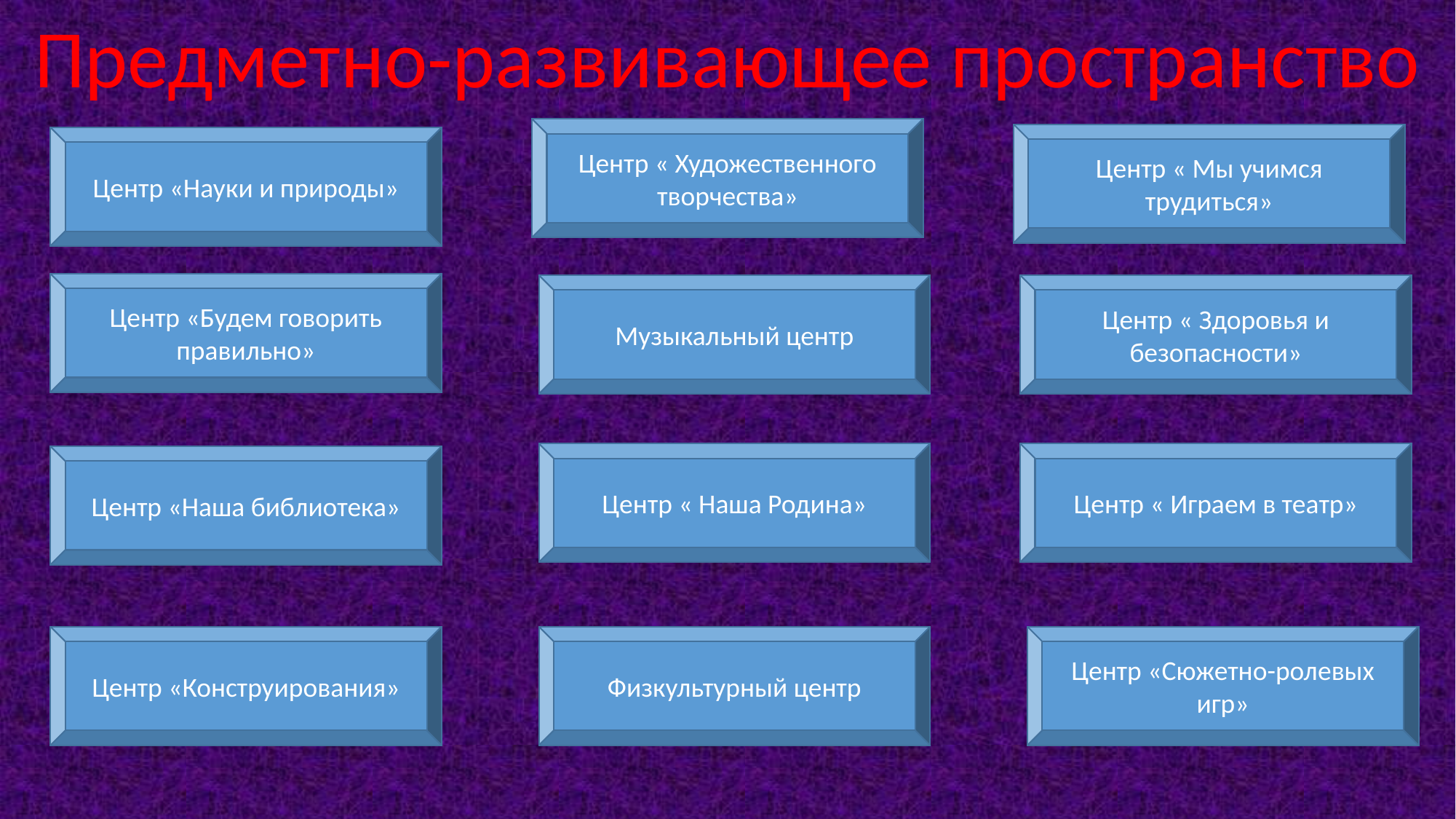

Предметно-развивающее пространство
Центр « Художественного творчества»
Центр « Мы учимся трудиться»
Центр «Науки и природы»
Центр «Будем говорить правильно»
Музыкальный центр
Центр « Здоровья и безопасности»
Центр « Играем в театр»
Центр « Наша Родина»
Центр «Наша библиотека»
Центр «Конструирования»
Физкультурный центр
Центр «Сюжетно-ролевых игр»